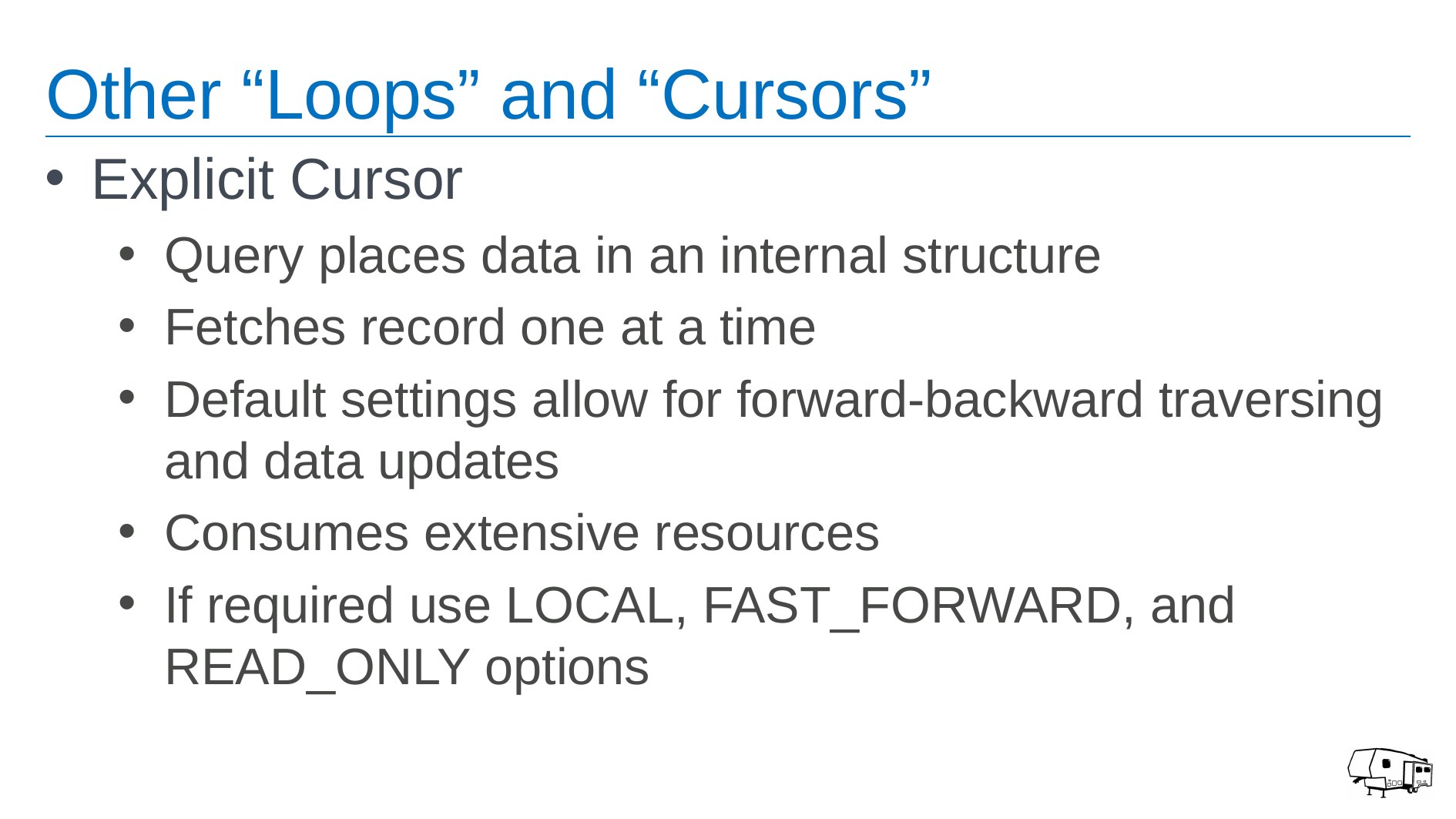

# Other “Loops” and “Cursors”
Explicit Cursor
Query places data in an internal structure
Fetches record one at a time
Default settings allow for forward-backward traversing and data updates
Consumes extensive resources
If required use LOCAL, FAST_FORWARD, and READ_ONLY options